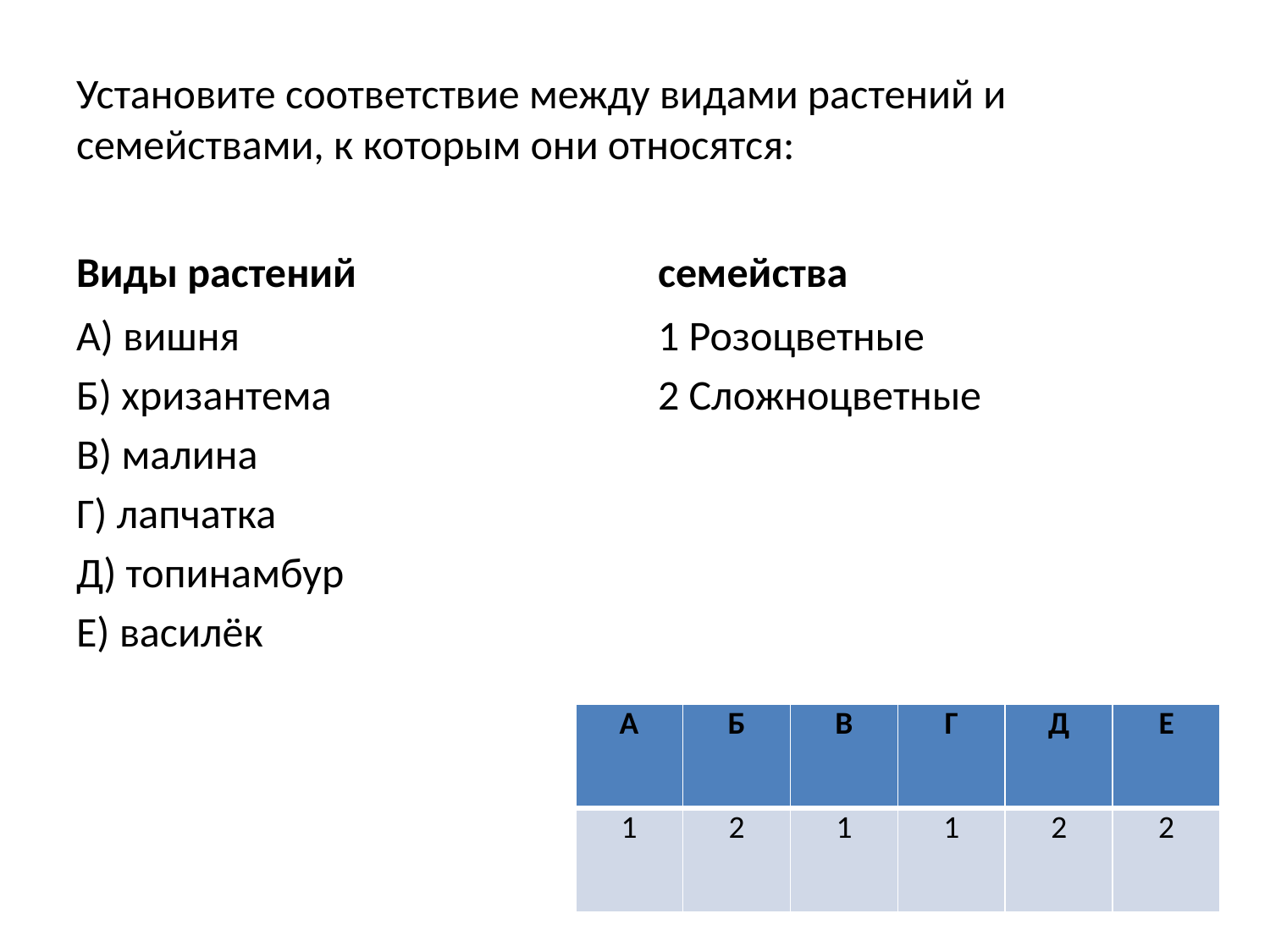

# Установите соответствие между видами растений и семействами, к которым они относятся:
Виды растений
семейства
А) вишня
Б) хризантема
В) малина
Г) лапчатка
Д) топинамбур
Е) василёк

1 Розоцветные
2 Сложноцветные

| А | Б | В | Г | Д | Е |
| --- | --- | --- | --- | --- | --- |
| 1 | 2 | 1 | 1 | 2 | 2 |